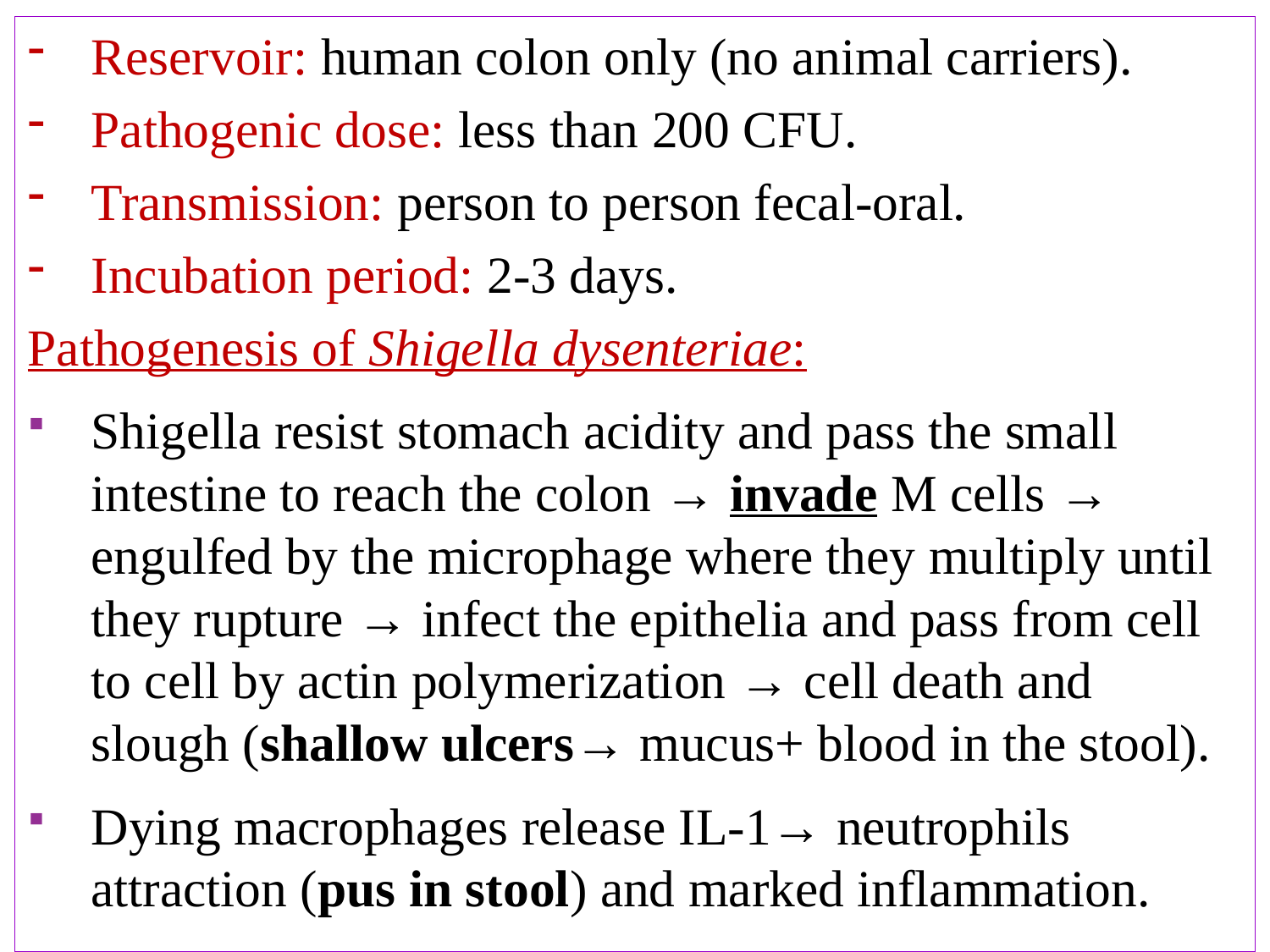

Reservoir: human colon only (no animal carriers).
Pathogenic dose: less than 200 CFU.
Transmission: person to person fecal-oral.
Incubation period: 2-3 days.
Pathogenesis of Shigella dysenteriae:
Shigella resist stomach acidity and pass the small intestine to reach the colon → invade M cells → engulfed by the microphage where they multiply until they rupture → infect the epithelia and pass from cell to cell by actin polymerization → cell death and slough (shallow ulcers→ mucus+ blood in the stool).
Dying macrophages release IL-1→ neutrophils attraction (pus in stool) and marked inflammation.